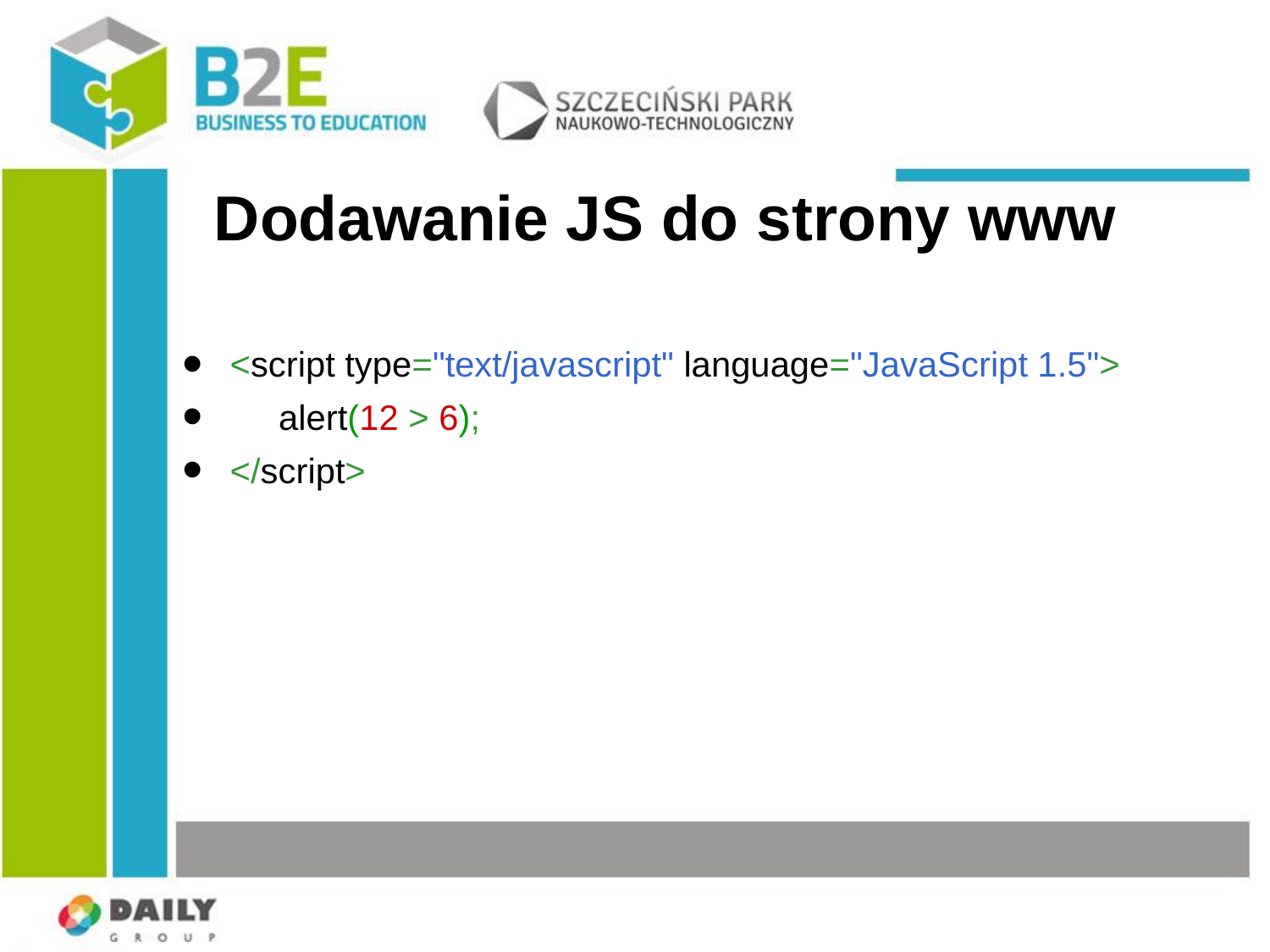

Dodawanie JS do strony www

<script type="text/javascript" language="JavaScript 1.5">
     alert(12 > 6);
</script>